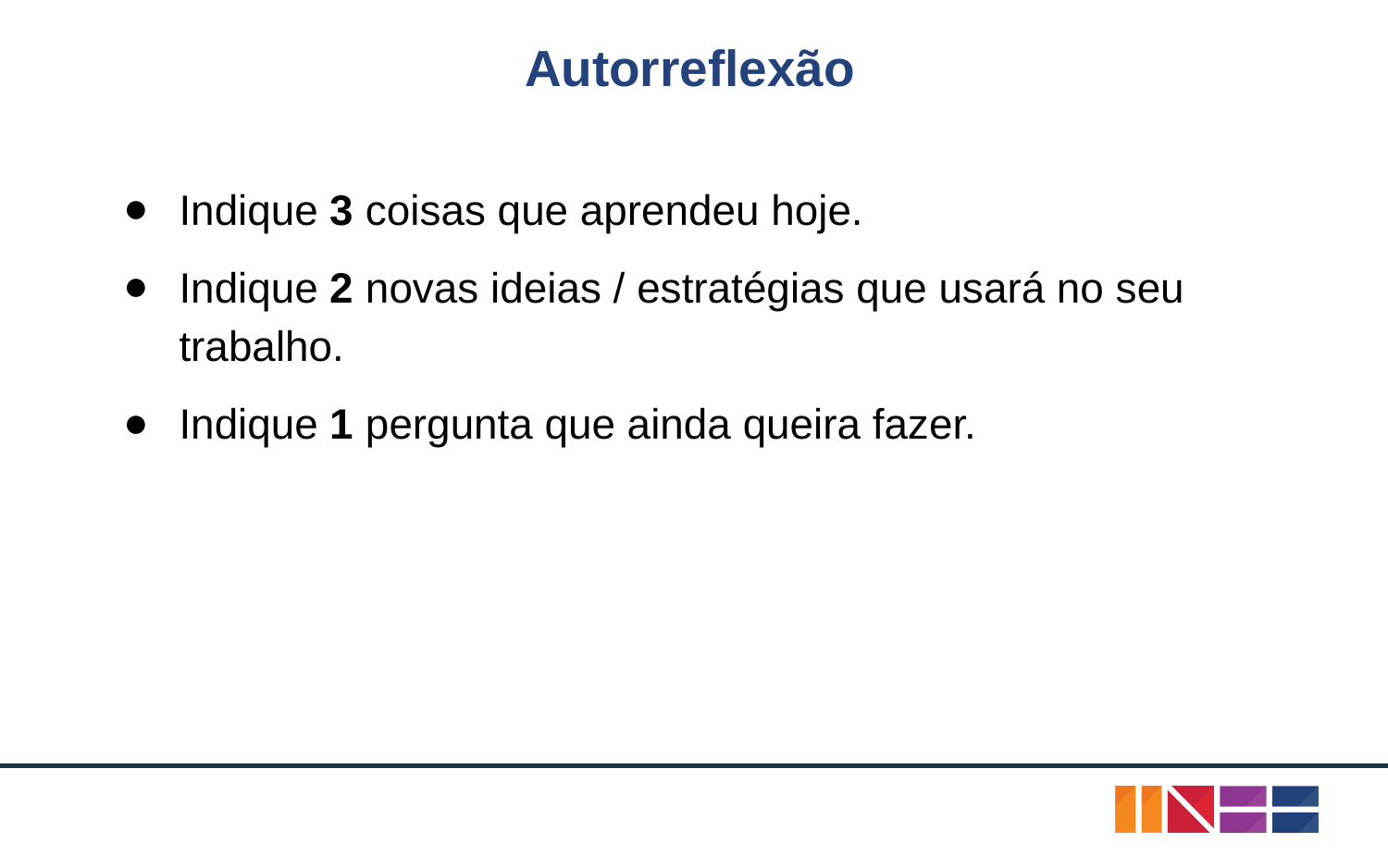

# Autorreflexão
Indique 3 coisas que aprendeu hoje.
Indique 2 novas ideias / estratégias que usará no seu trabalho.
Indique 1 pergunta que ainda queira fazer.